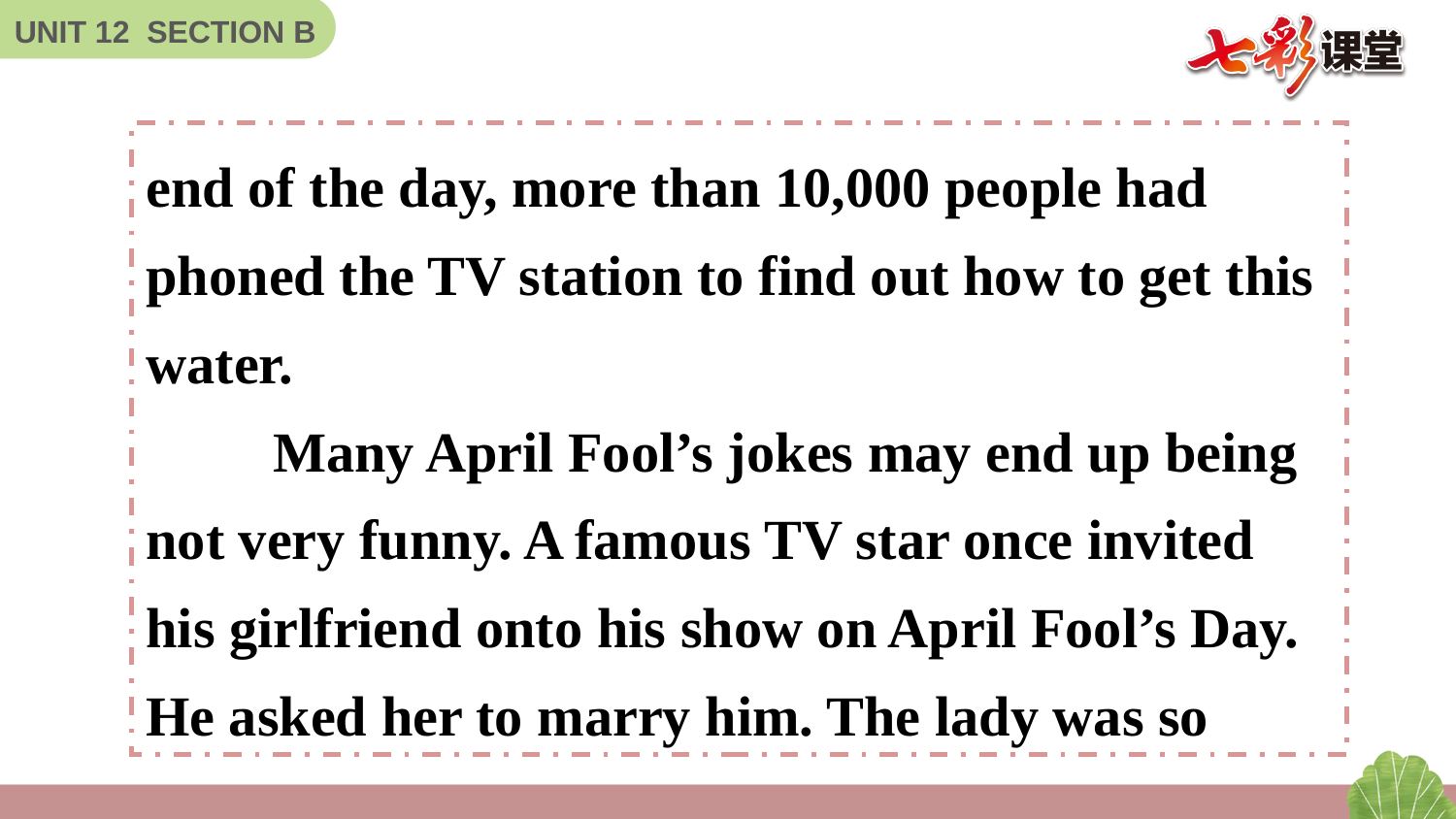

end of the day, more than 10,000 people had phoned the TV station to find out how to get this water.
         Many April Fool’s jokes may end up being not very funny. A famous TV star once invited his girlfriend onto his show on April Fool’s Day. He asked her to marry him. The lady was so